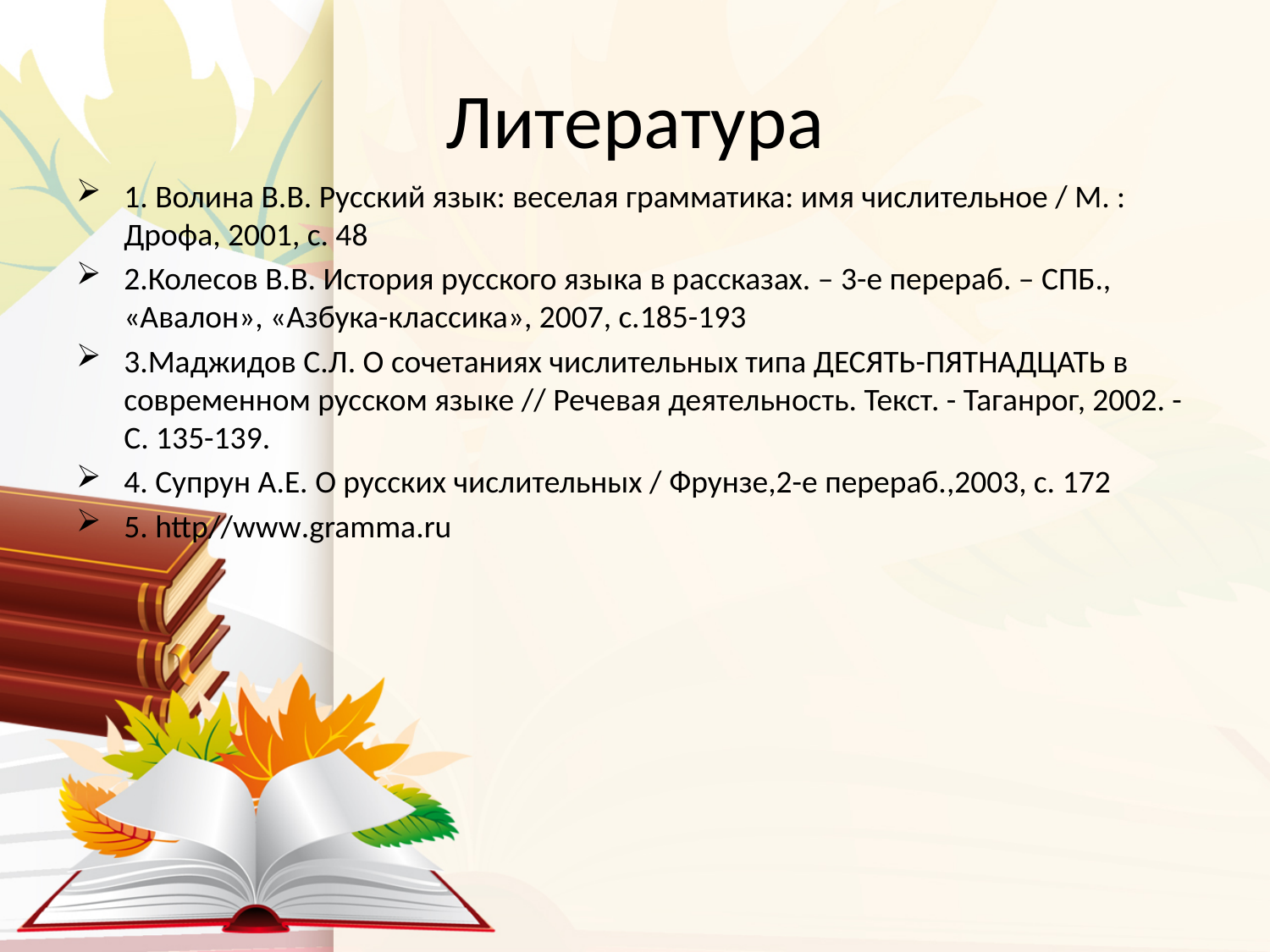

# Литература
1. Волина В.В. Русский язык: веселая грамматика: имя числительное / М. : Дрофа, 2001, с. 48
2.Колесов В.В. История русского языка в рассказах. – 3-е перераб. – СПБ., «Авалон», «Азбука-классика», 2007, с.185-193
3.Маджидов С.Л. О сочетаниях числительных типа ДЕСЯТЬ-ПЯТНАДЦАТЬ в современном русском языке // Речевая деятельность. Текст. - Таганрог, 2002. - С. 135-139.
4. Супрун А.Е. О русских числительных / Фрунзе,2-е перераб.,2003, с. 172
5. http//www.gramma.ru